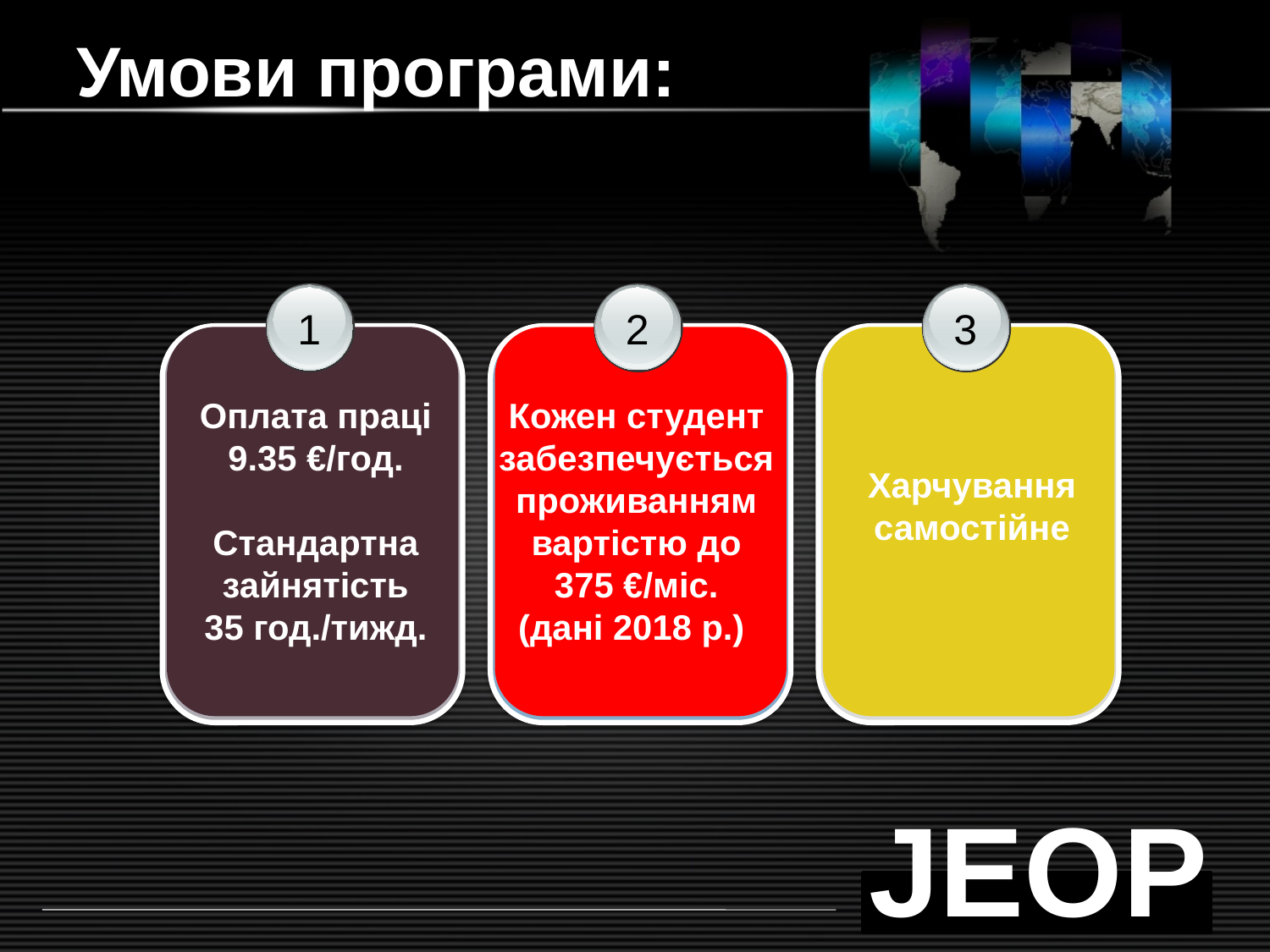

# Умови програми:

1
2
3

Оплата праці
9.35 €/год.

Стандартна зайнятість
35 год./тижд.
Кожен студент забезпечується проживанням вартістю до 375 €/міс.
(дані 2018 р.)
Харчування
самостійне

JEOPLE

http://ppt.prtxt.ru